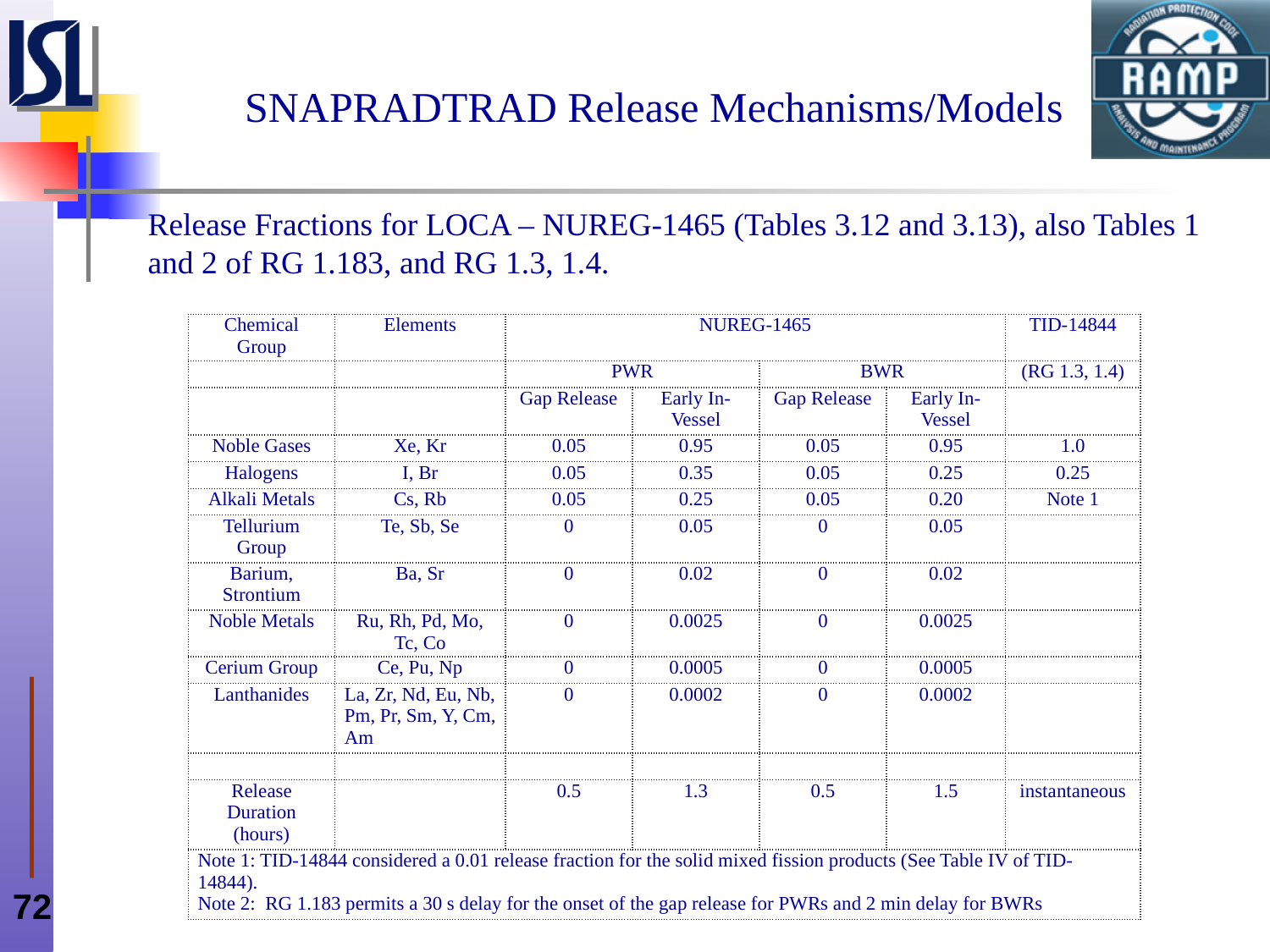

# SNAPRADTRAD Release Mechanisms/Models
Release Fractions for LOCA – NUREG-1465 (Tables 3.12 and 3.13), also Tables 1 and 2 of RG 1.183, and RG 1.3, 1.4.
| Chemical Group | Elements | NUREG-1465 |  |  |  | TID-14844 |
| --- | --- | --- | --- | --- | --- | --- |
|  |  | PWR |  | BWR |  | (RG 1.3, 1.4) |
|  |  | Gap Release | Early In-Vessel | Gap Release | Early In-Vessel |  |
| Noble Gases | Xe, Kr | 0.05 | 0.95 | 0.05 | 0.95 | 1.0 |
| Halogens | I, Br | 0.05 | 0.35 | 0.05 | 0.25 | 0.25 |
| Alkali Metals | Cs, Rb | 0.05 | 0.25 | 0.05 | 0.20 | Note 1 |
| Tellurium Group | Te, Sb, Se | 0 | 0.05 | 0 | 0.05 |  |
| Barium, Strontium | Ba, Sr | 0 | 0.02 | 0 | 0.02 |  |
| Noble Metals | Ru, Rh, Pd, Mo, Tc, Co | 0 | 0.0025 | 0 | 0.0025 |  |
| Cerium Group | Ce, Pu, Np | 0 | 0.0005 | 0 | 0.0005 |  |
| Lanthanides | La, Zr, Nd, Eu, Nb, Pm, Pr, Sm, Y, Cm, Am | 0 | 0.0002 | 0 | 0.0002 |  |
|  |  |  |  |  |  |  |
| Release Duration (hours) |  | 0.5 | 1.3 | 0.5 | 1.5 | instantaneous |
| Note 1: TID-14844 considered a 0.01 release fraction for the solid mixed fission products (See Table IV of TID-14844). Note 2: RG 1.183 permits a 30 s delay for the onset of the gap release for PWRs and 2 min delay for BWRs |  |  |  |  |  |  |